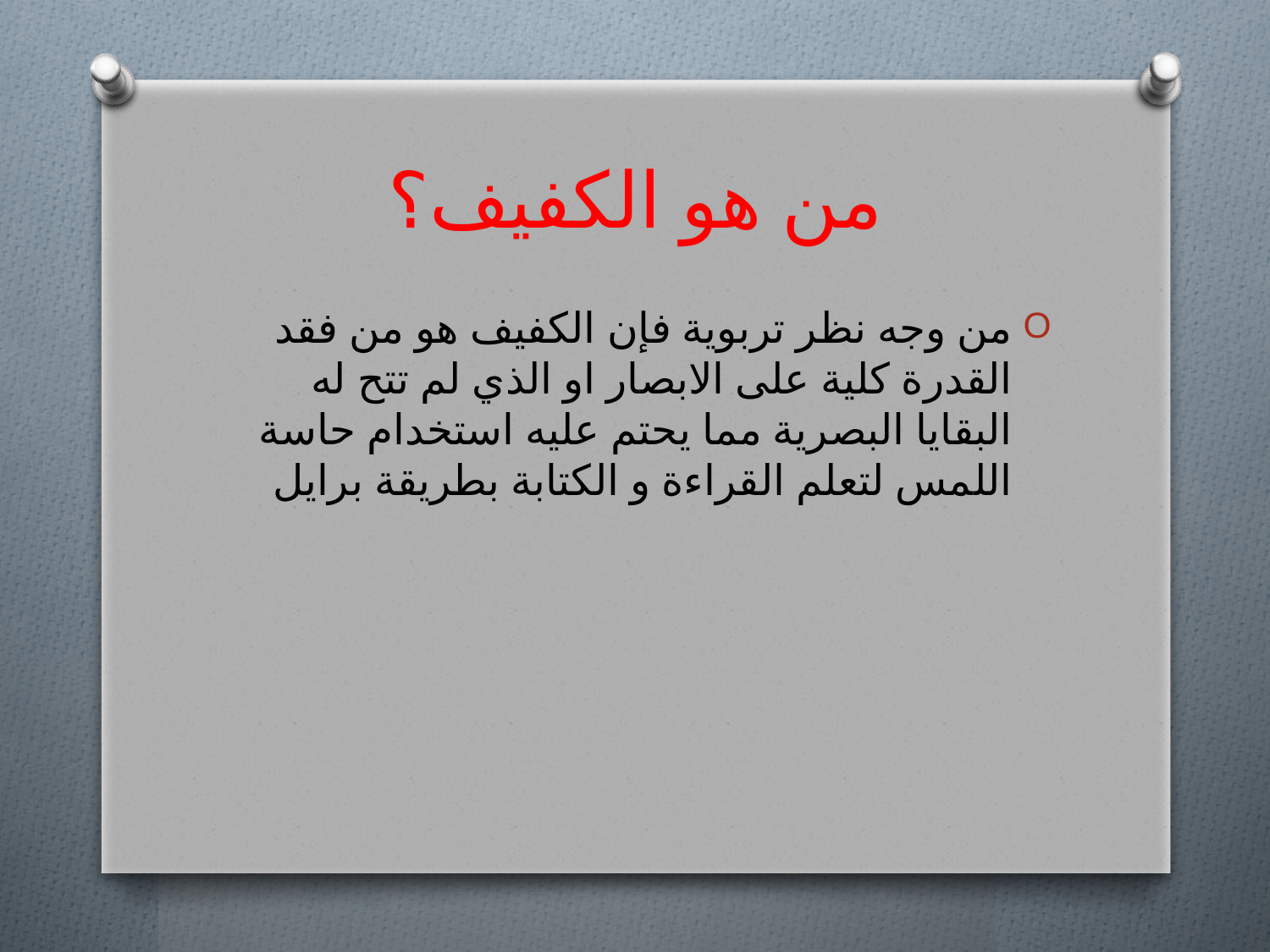

# من هو الكفيف؟
من وجه نظر تربوية فإن الكفيف هو من فقد القدرة كلية على الابصار او الذي لم تتح له البقايا البصرية مما يحتم عليه استخدام حاسة اللمس لتعلم القراءة و الكتابة بطريقة برايل